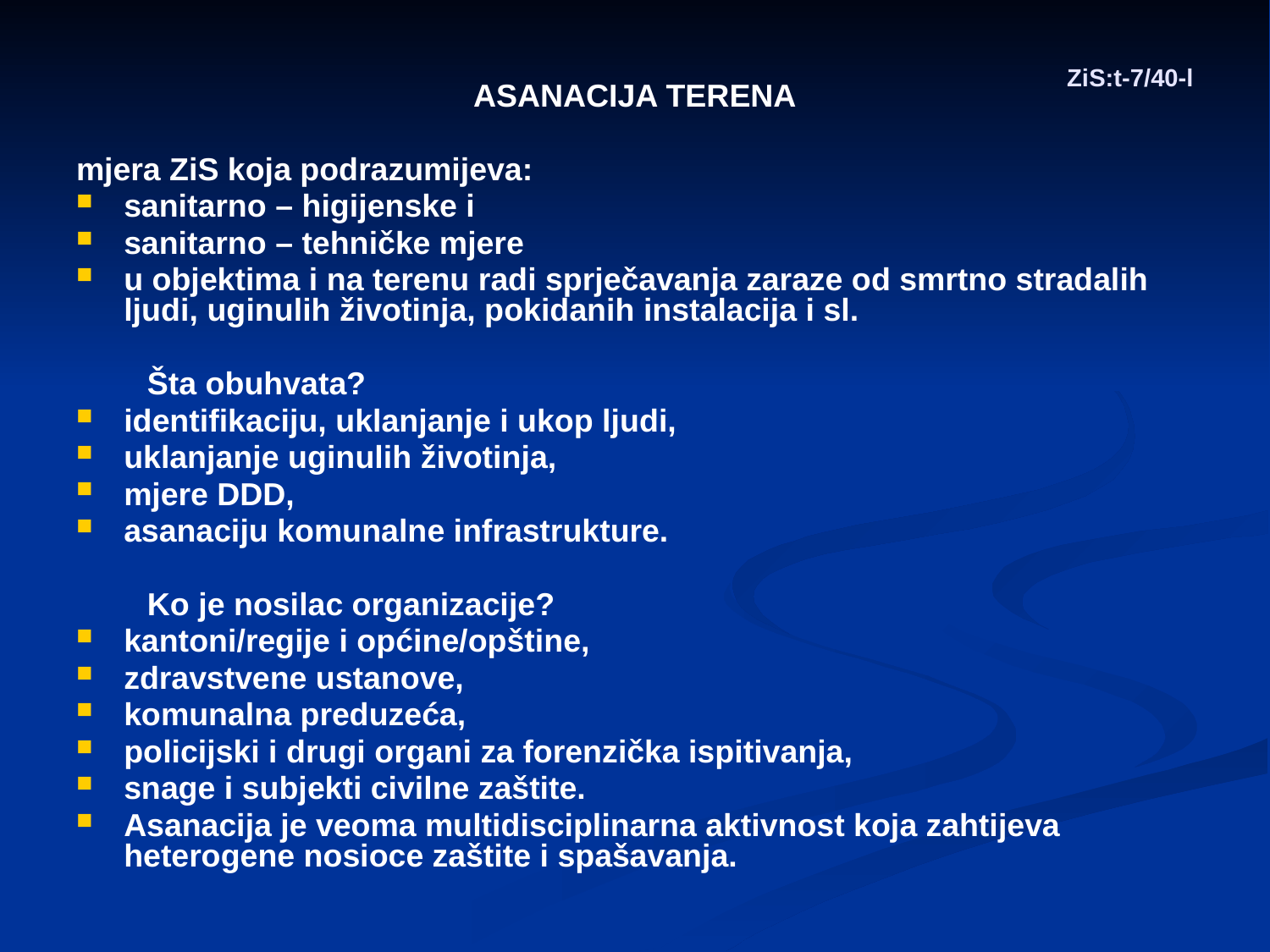

# ZiS:t-7/40-l
ASANACIJA TERENA

mjera ZiS koja podrazumijeva:
sanitarno – higijenske i
sanitarno – tehničke mjere
u objektima i na terenu radi sprječavanja zaraze od smrtno stradalih ljudi, uginulih životinja, pokidanih instalacija i sl.

        Šta obuhvata?
identifikaciju, uklanjanje i ukop ljudi,
uklanjanje uginulih životinja,
mjere DDD,
asanaciju komunalne infrastrukture.

        Ko je nosilac organizacije?
kantoni/regije i općine/opštine,
zdravstvene ustanove,
komunalna preduzeća,
policijski i drugi organi za forenzička ispitivanja,
snage i subjekti civilne zaštite.
Asanacija je veoma multidisciplinarna aktivnost koja zahtijeva heterogene nosioce zaštite i spašavanja.